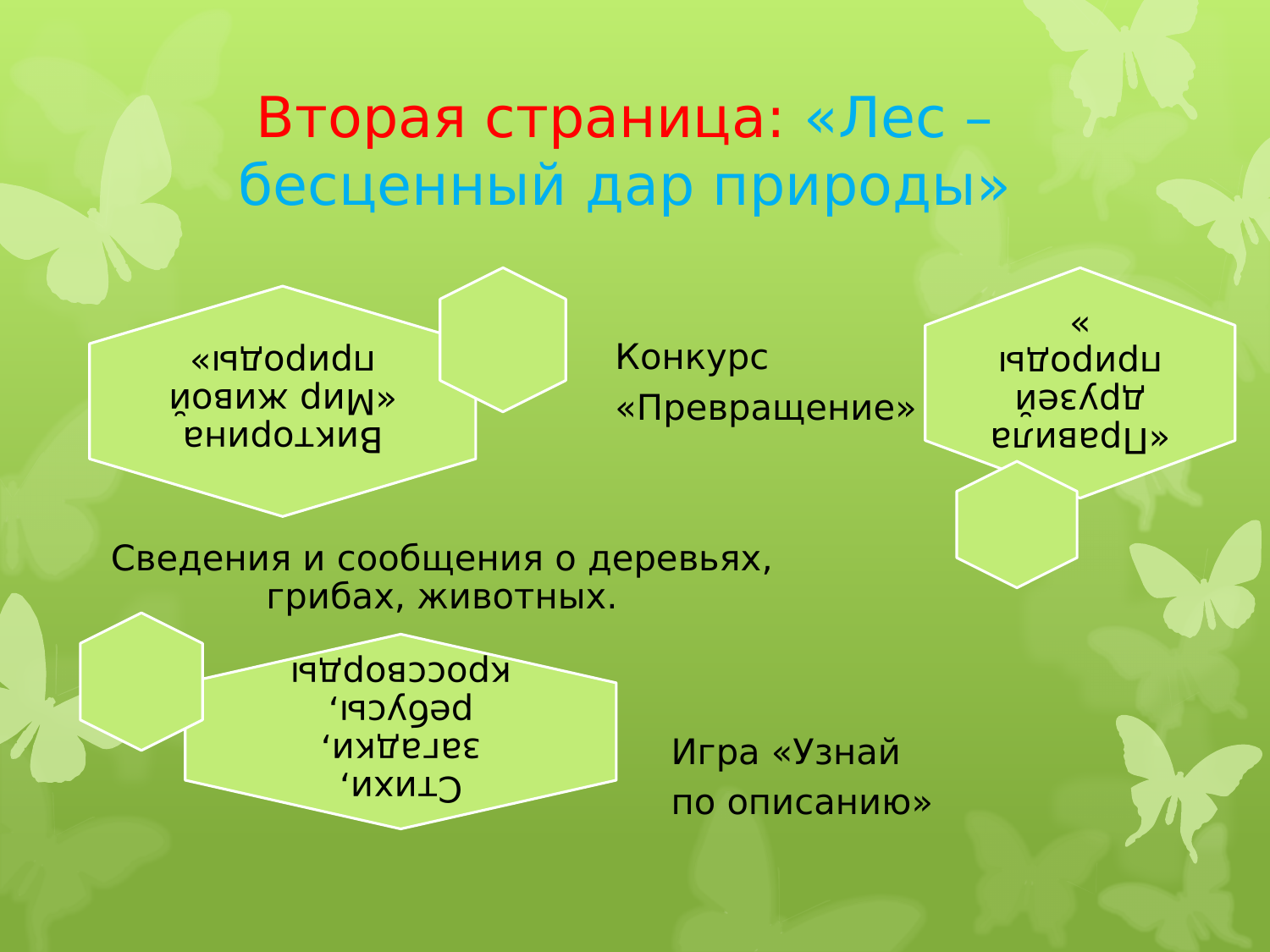

# Вторая страница: «Лес – бесценный дар природы»
Викторина «Мир живой природы»
Конкурс
«Превращение»

«Правила друзей природы»
Сведения и сообщения о деревьях, грибах, животных.

Стихи, загадки, ребусы, кроссворды
Игра «Узнай
по описанию»